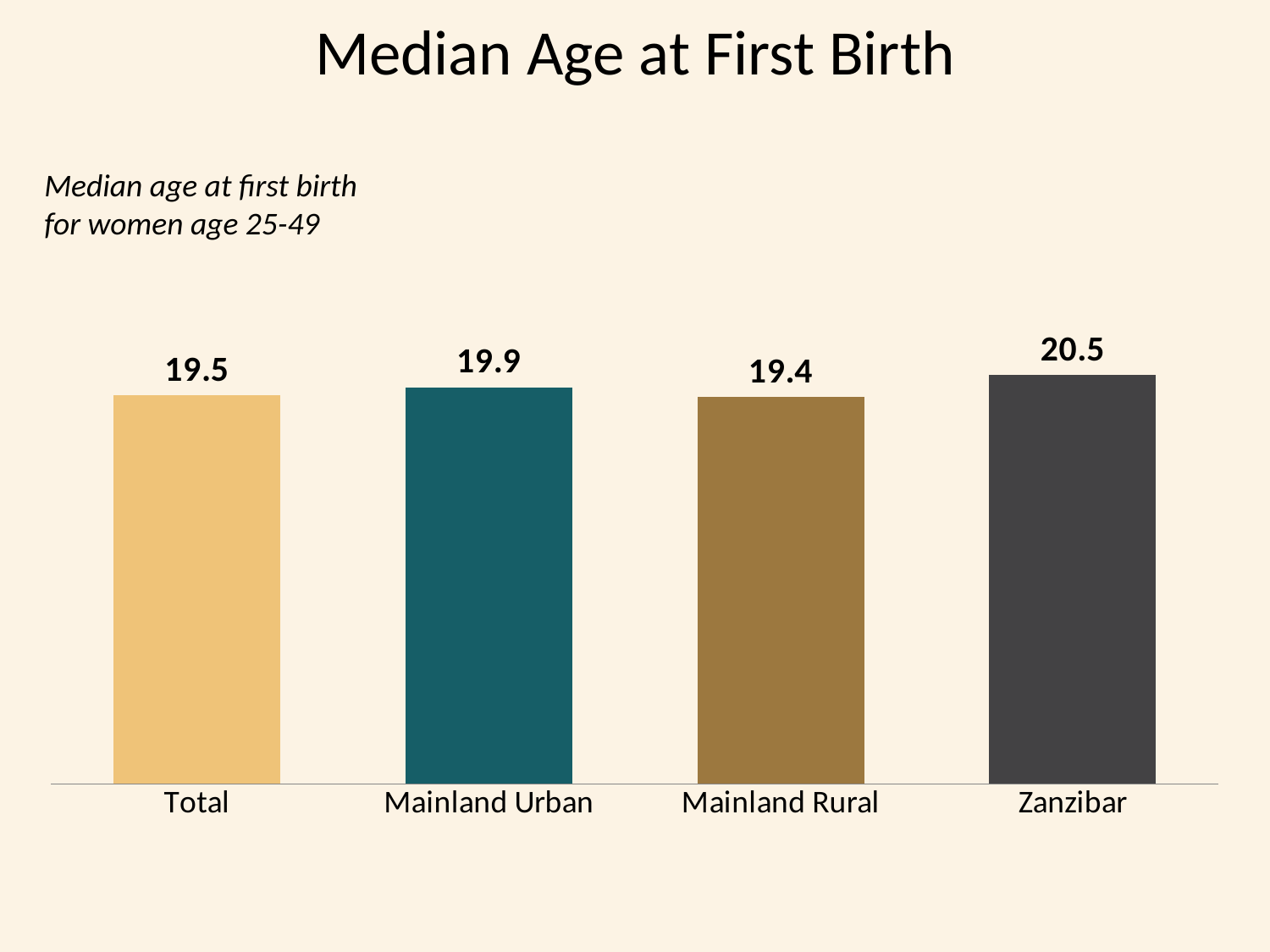

# Median Age at First Birth
Median age at first birth for women age 25-49

### Chart

| Category | Series 1 |
|---|---|
| Total | 19.5 |
| Mainland Urban | 19.9 |
| Mainland Rural | 19.4 |
| Zanzibar | 20.5 |